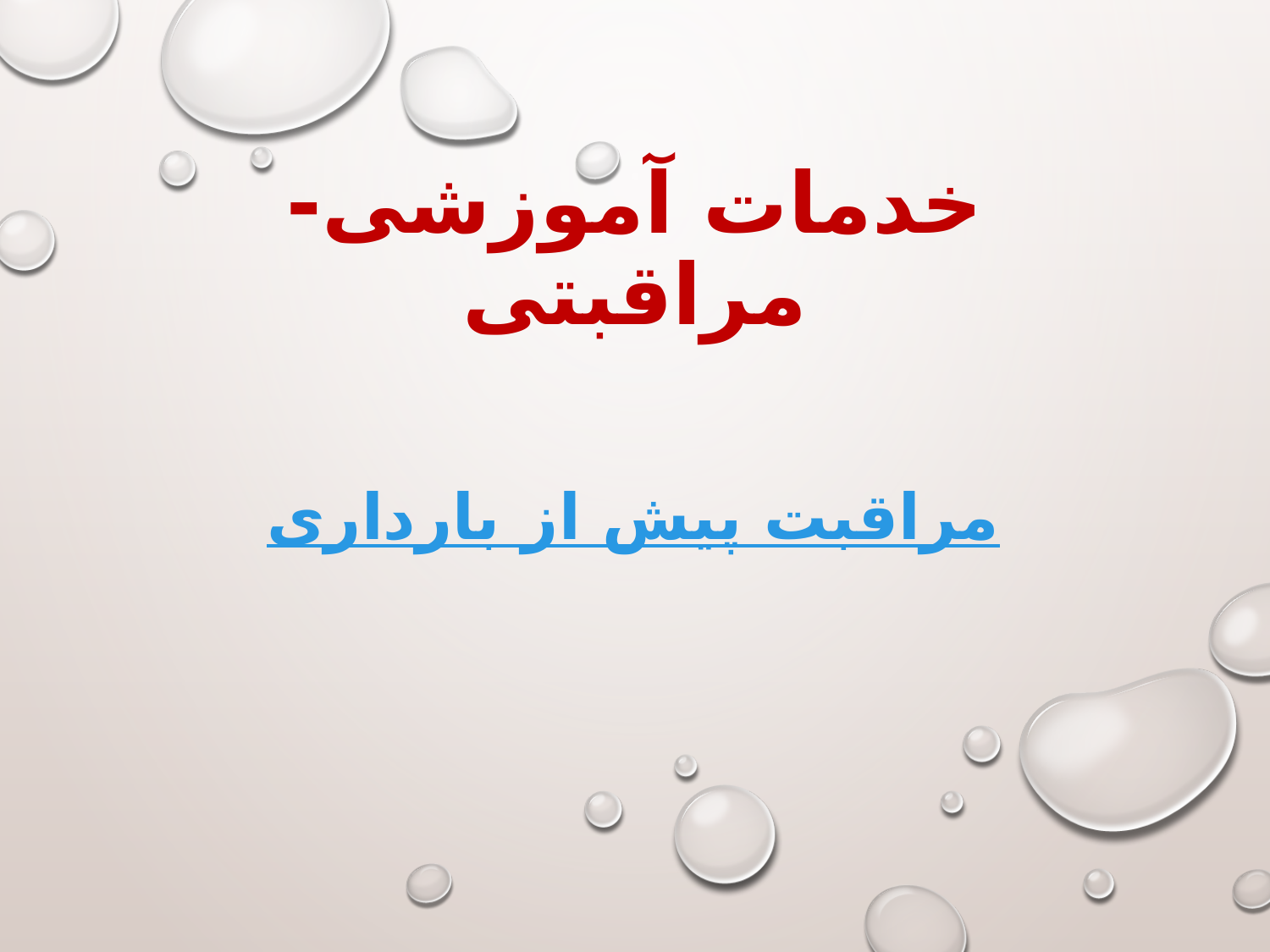

# خدمات آموزشی- مراقبتی
مراقبت پیش از بارداری